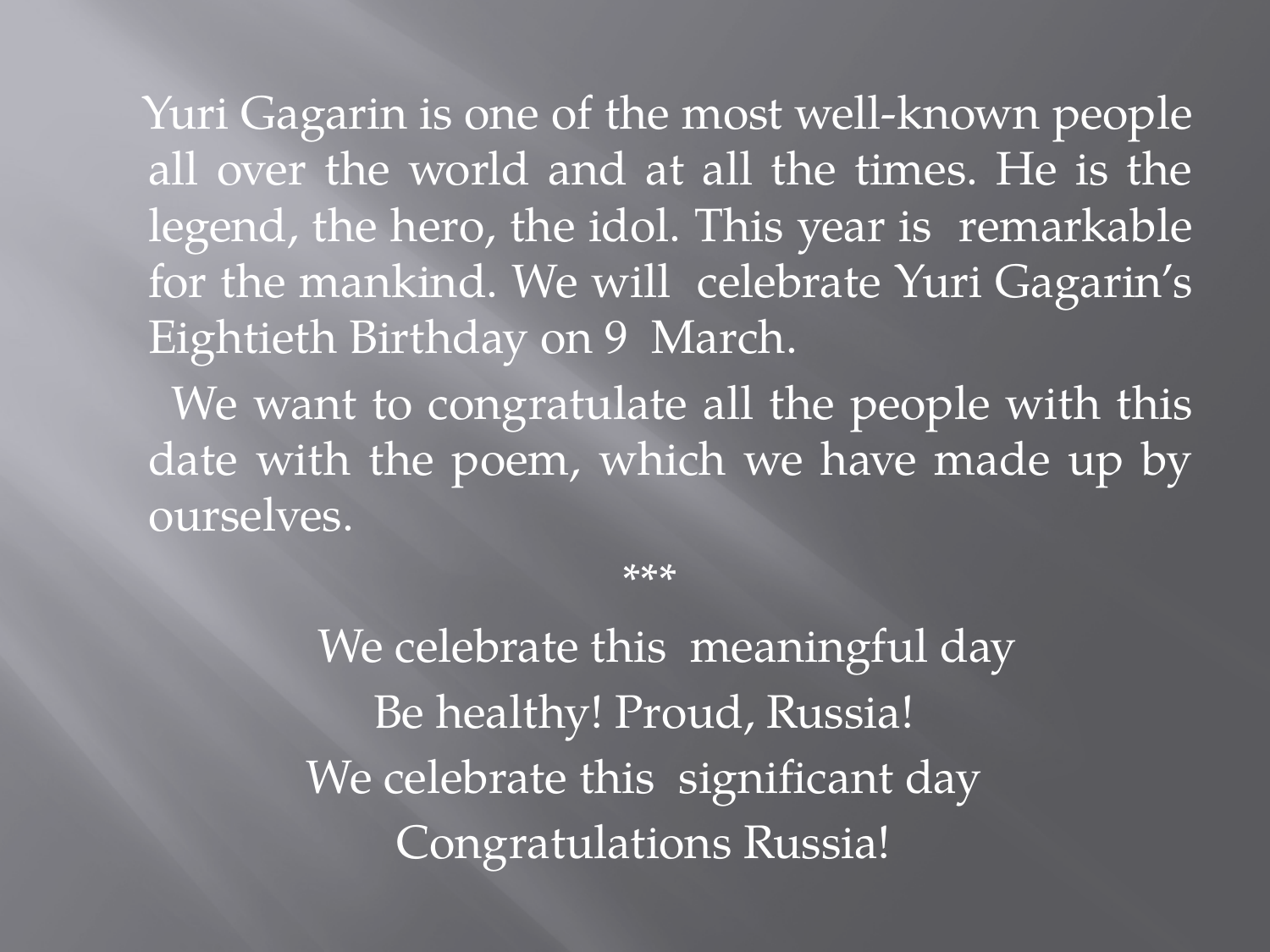

Yuri Gagarin is one of the most well-known people all over the world and at all the times. He is the legend, the hero, the idol. This year is  remarkable for the mankind. We will  celebrate Yuri Gagarin’s Eightieth Birthday on 9  March.
     We want to congratulate all the people with this date with the poem, which we have made up by ourselves.
 ***
    We celebrate this  meaningful day
Be healthy! Proud, Russia!
We celebrate this  significant day
Congratulations Russia!